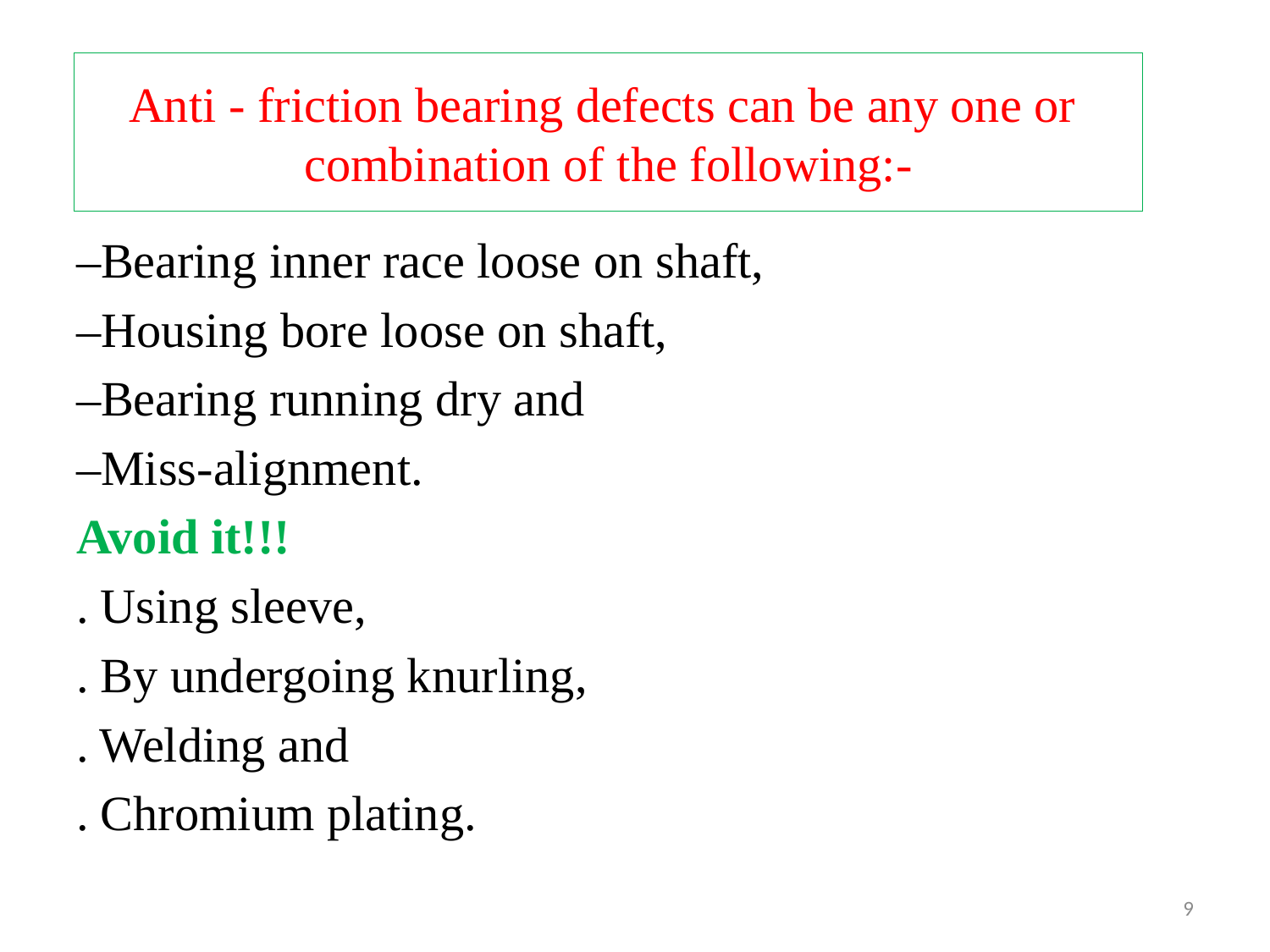

# Anti - friction bearing defects can be any one or combination of the following:-
–Bearing inner race loose on shaft,
–Housing bore loose on shaft,
–Bearing running dry and
–Miss-alignment.
Avoid it!!!
. Using sleeve,
. By undergoing knurling,
. Welding and
. Chromium plating.
9